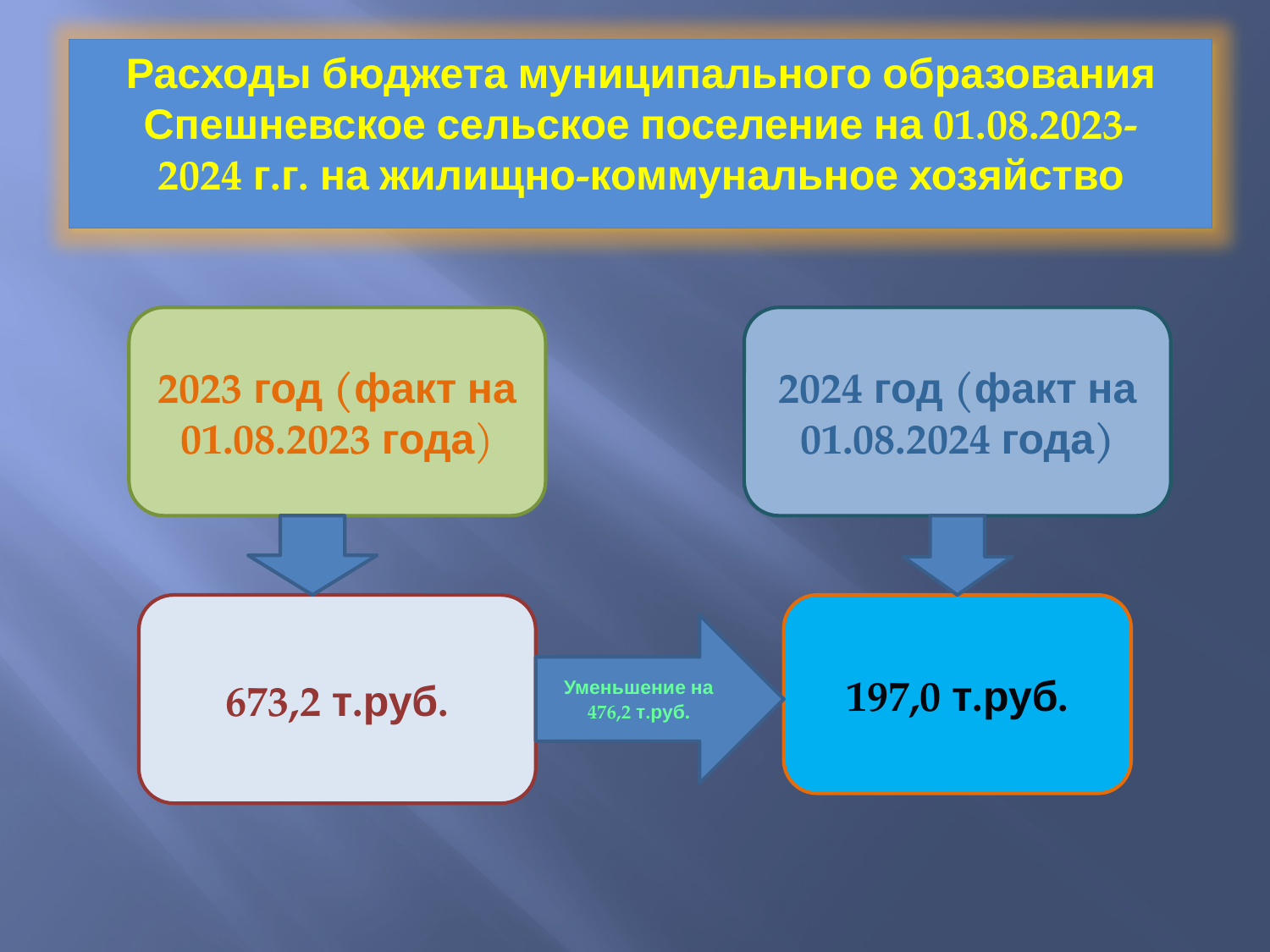

Расходы бюджета муниципального образования Спешневское сельское поселение на 01.08.2023-
2024 г.г. на жилищно-коммунальное хозяйство
2023 год (факт на 01.08.2023 года)
2024 год (факт на 01.08.2024 года)

673,2 т.руб.
197,0 т.руб.
Уменьшение на 476,2 т.руб.